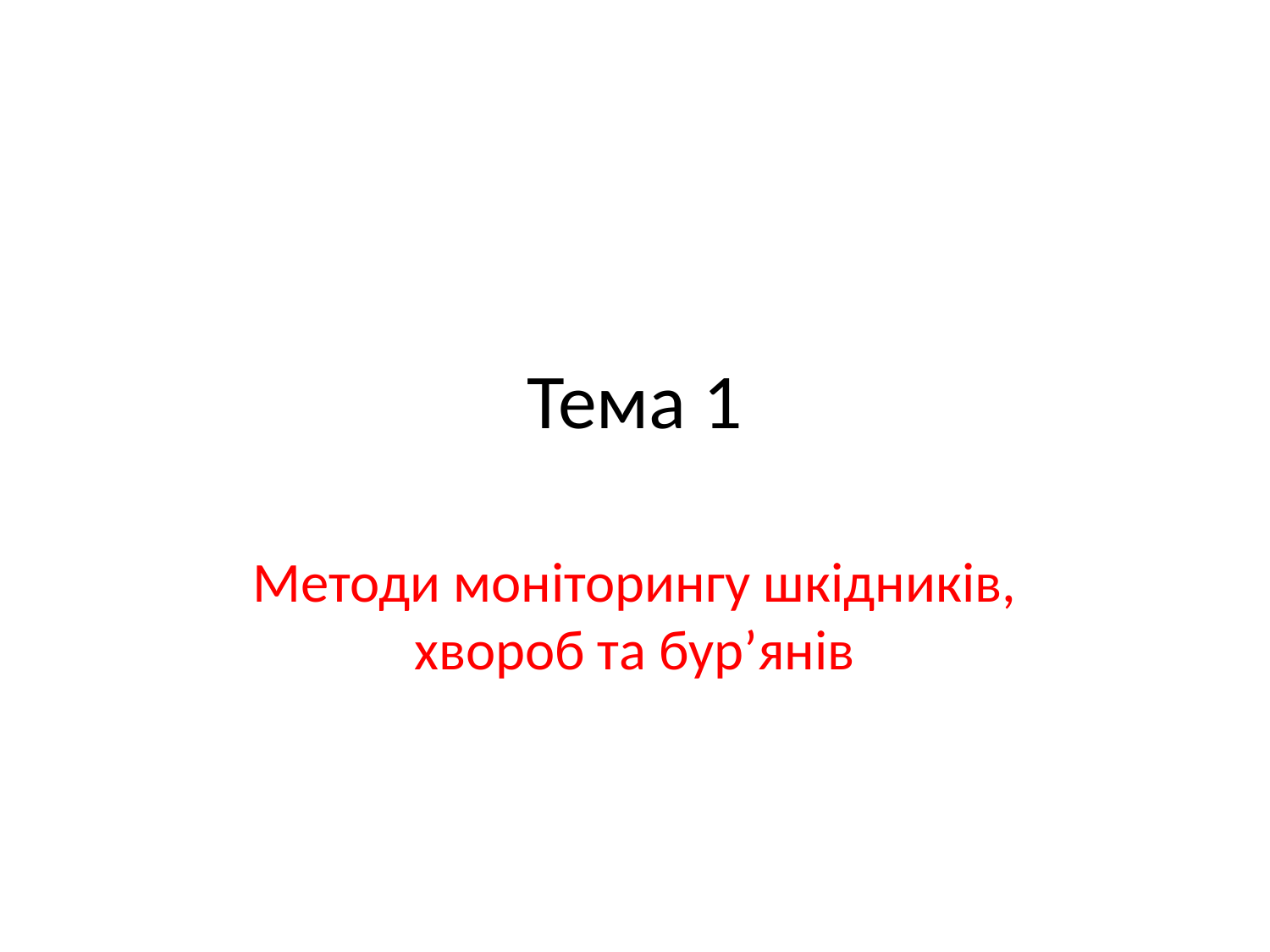

# Тема 1
Методи моніторингу шкідників, хвороб та бур’янів